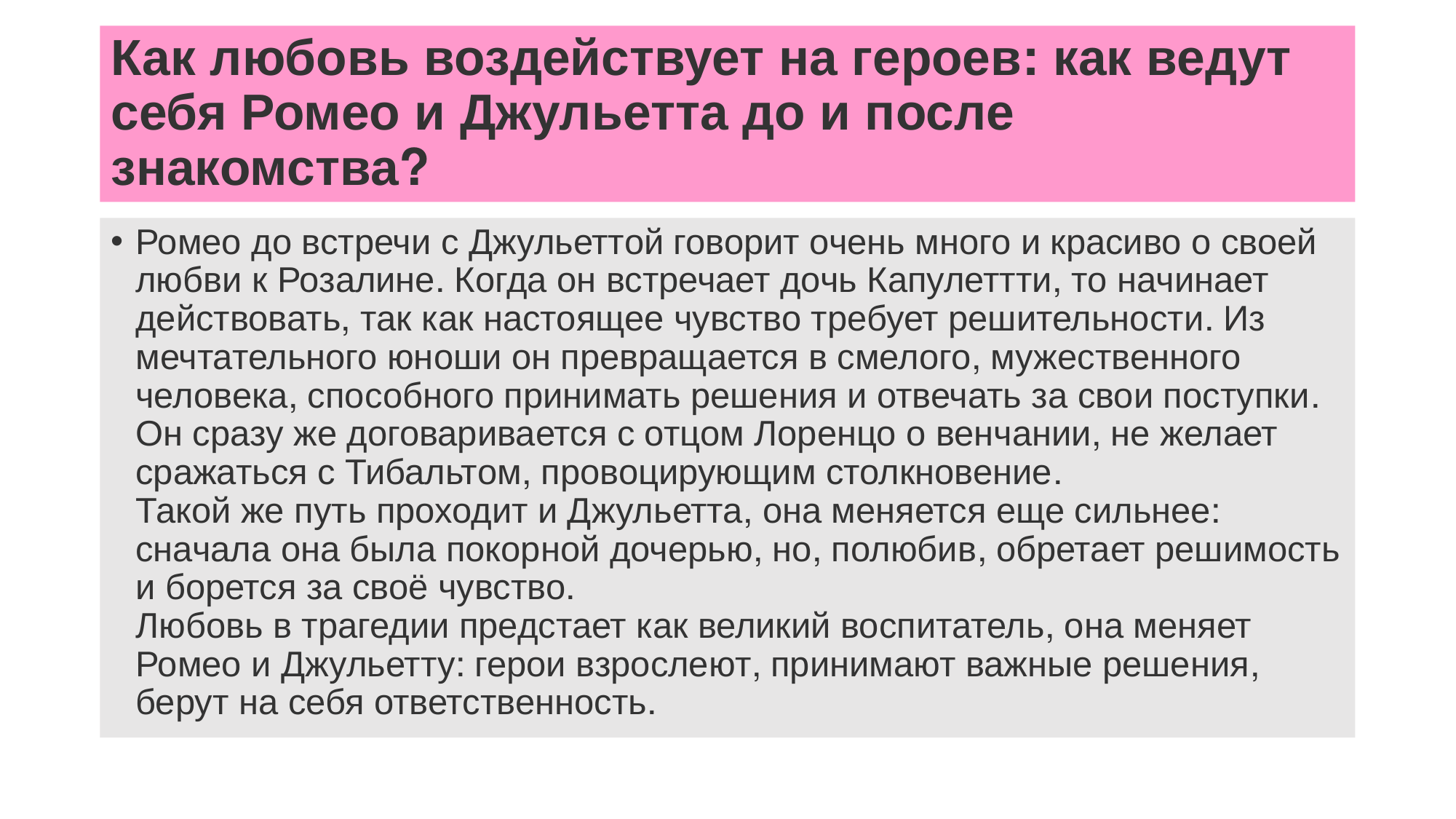

# Как любовь воздействует на героев: как ведут себя Ромео и Джульетта до и после знакомства?
Ромео до встречи с Джульеттой говорит очень много и красиво о своей любви к Розалине. Когда он встречает дочь Капулеттти, то начинает действовать, так как настоящее чувство требует решительности. Из мечтательного юноши он превращается в смелого, мужественного человека, способного принимать решения и отвечать за свои поступки. Он сразу же договаривается с отцом Лоренцо о венчании, не желает сражаться с Тибальтом, провоцирующим столкновение.
Такой же путь проходит и Джульетта, она меняется еще сильнее: сначала она была покорной дочерью, но, полюбив, обретает решимость и борется за своё чувство.
Любовь в трагедии предстает как великий воспитатель, она меняет Ромео и Джульетту: герои взрослеют, принимают важные решения, берут на себя ответственность.